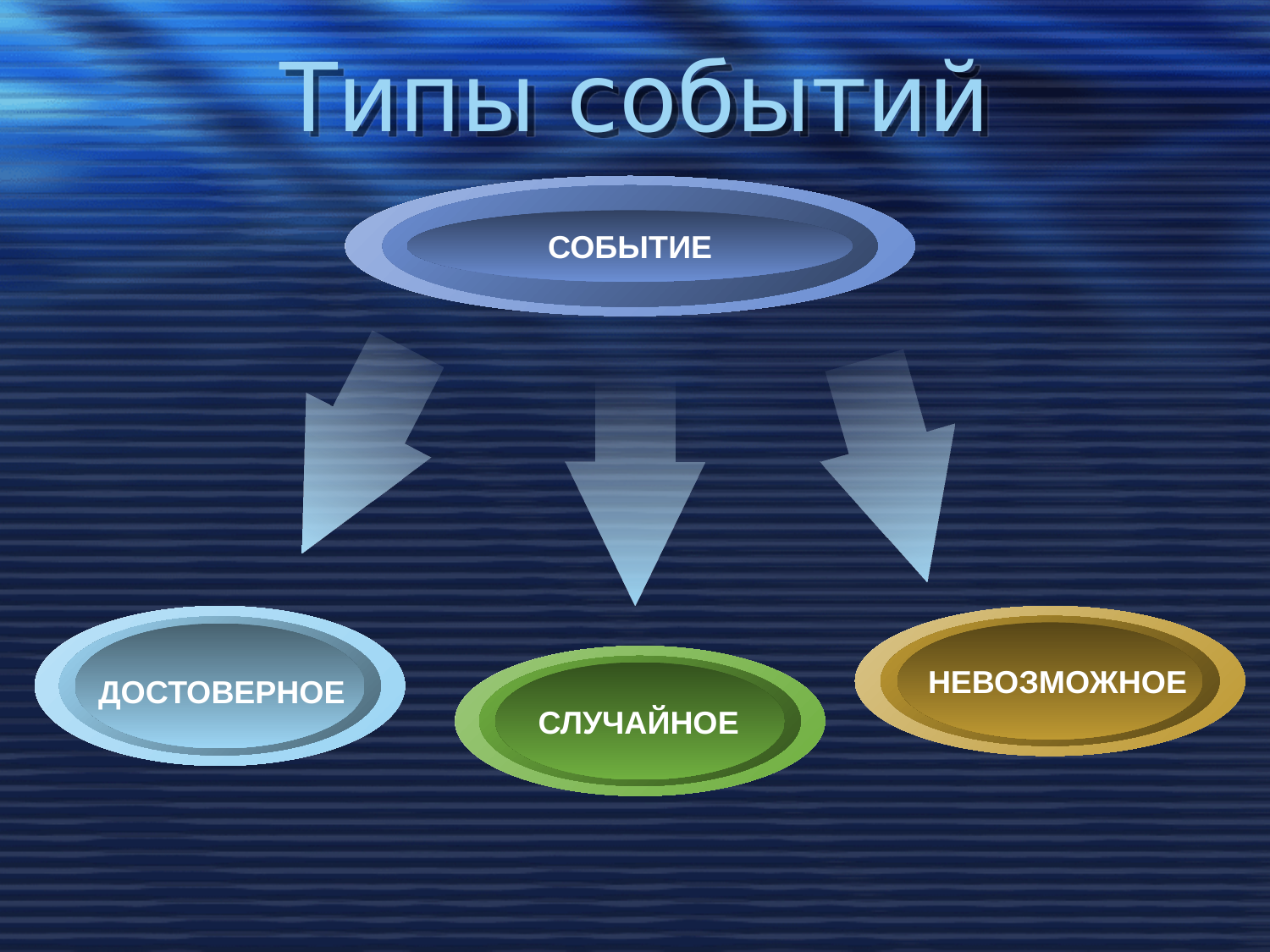

# Типы событий

СОБЫТИЕ

НЕВОЗМОЖНОЕ
ДОСТОВЕРНОЕ
СЛУЧАЙНОЕ